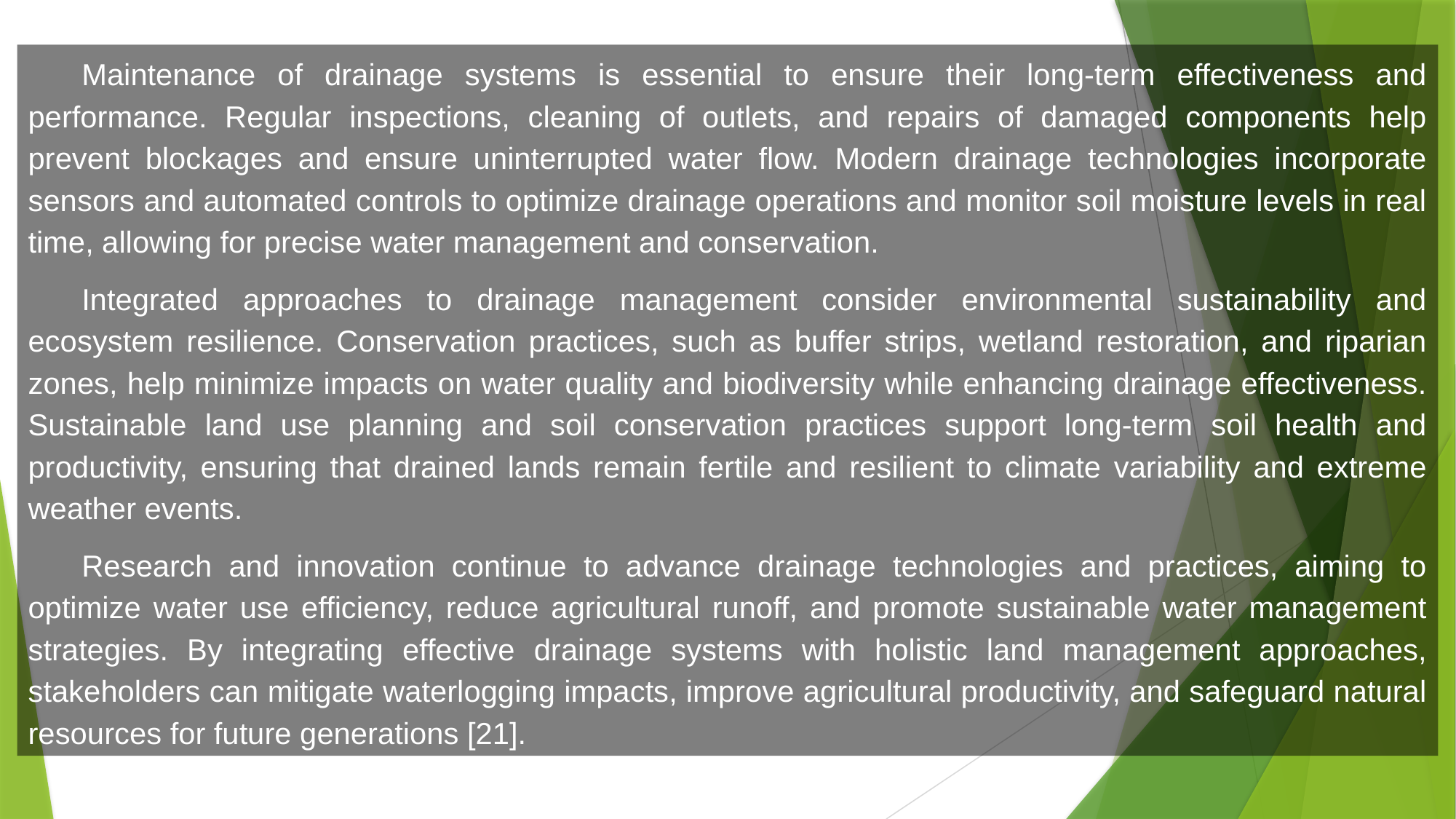

Maintenance of drainage systems is essential to ensure their long-term effectiveness and performance. Regular inspections, cleaning of outlets, and repairs of damaged components help prevent blockages and ensure uninterrupted water flow. Modern drainage technologies incorporate sensors and automated controls to optimize drainage operations and monitor soil moisture levels in real time, allowing for precise water management and conservation.
Integrated approaches to drainage management consider environmental sustainability and ecosystem resilience. Conservation practices, such as buffer strips, wetland restoration, and riparian zones, help minimize impacts on water quality and biodiversity while enhancing drainage effectiveness. Sustainable land use planning and soil conservation practices support long-term soil health and productivity, ensuring that drained lands remain fertile and resilient to climate variability and extreme weather events.
Research and innovation continue to advance drainage technologies and practices, aiming to optimize water use efficiency, reduce agricultural runoff, and promote sustainable water management strategies. By integrating effective drainage systems with holistic land management approaches, stakeholders can mitigate waterlogging impacts, improve agricultural productivity, and safeguard natural resources for future generations [21].